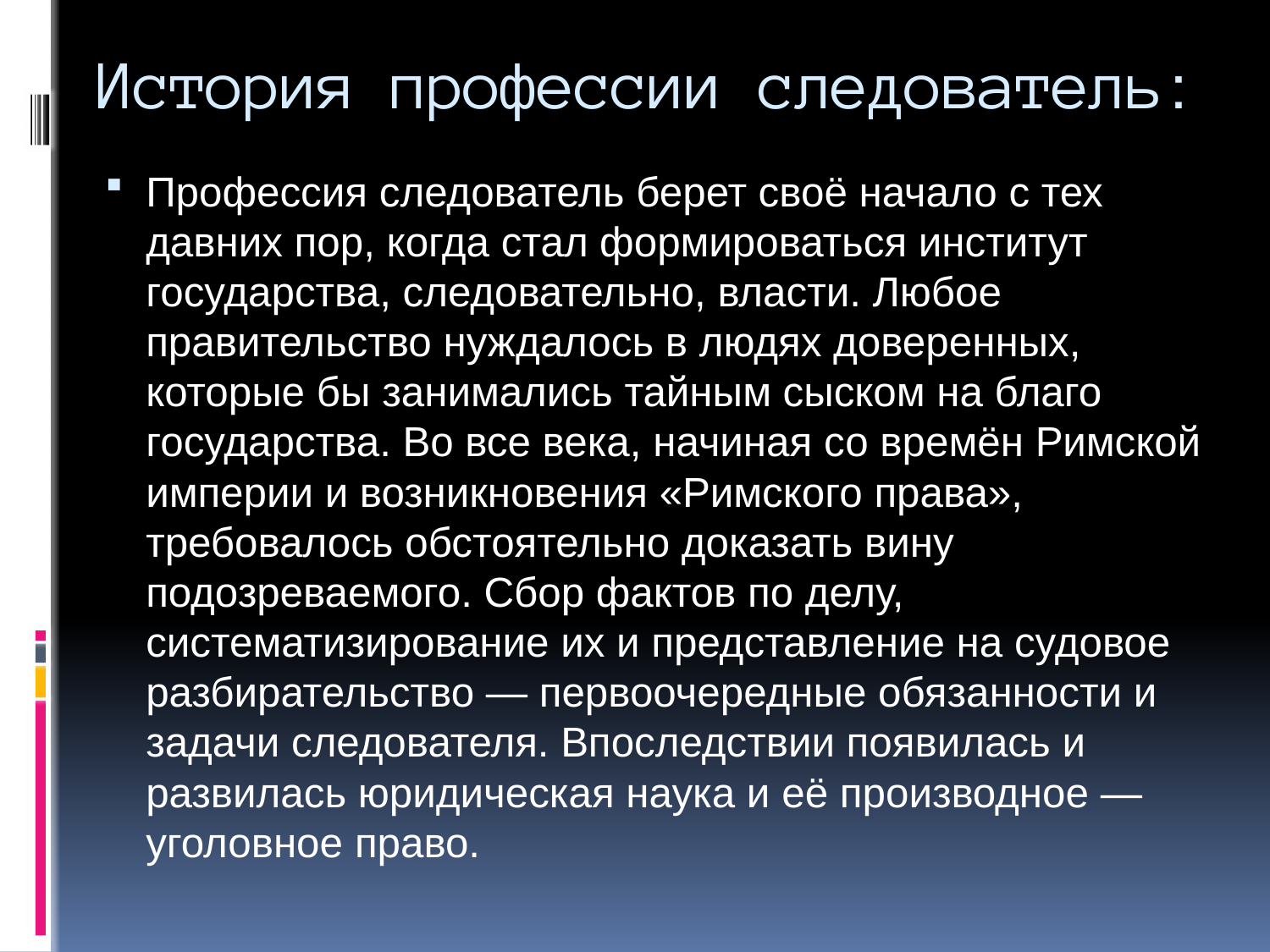

# История профессии следователь:
Профессия следователь берет своё начало с тех давних пор, когда стал формироваться институт государства, следовательно, власти. Любое правительство нуждалось в людях доверенных, которые бы занимались тайным сыском на благо государства. Во все века, начиная со времён Римской империи и возникновения «Римского права», требовалось обстоятельно доказать вину подозреваемого. Сбор фактов по делу, систематизирование их и представление на судовое разбирательство — первоочередные обязанности и задачи следователя. Впоследствии появилась и развилась юридическая наука и её производное — уголовное право.